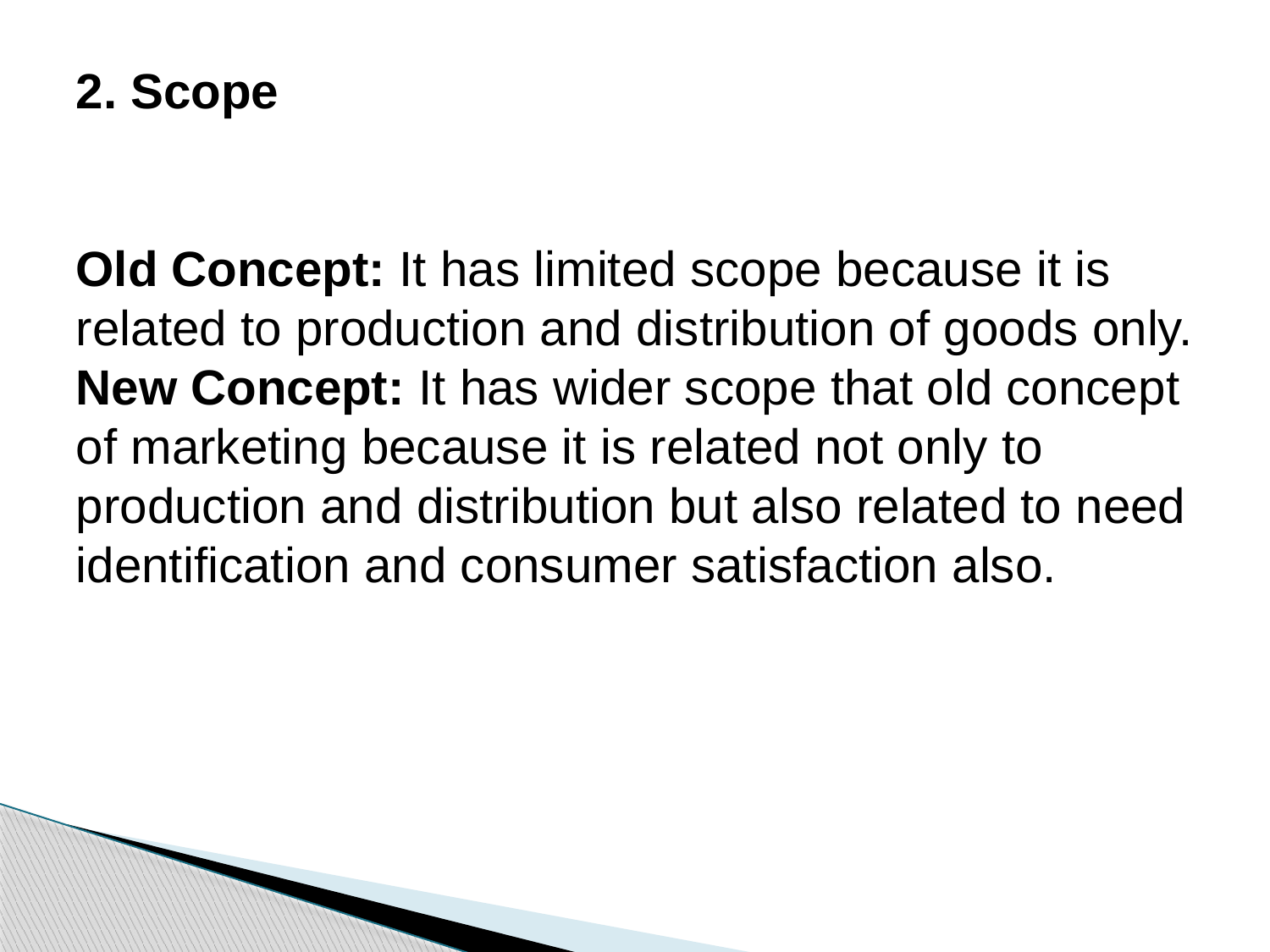

2. Scope

Old Concept: It has limited scope because it is related to production and distribution of goods only.
New Concept: It has wider scope that old concept of marketing because it is related not only to production and distribution but also related to need identification and consumer satisfaction also.